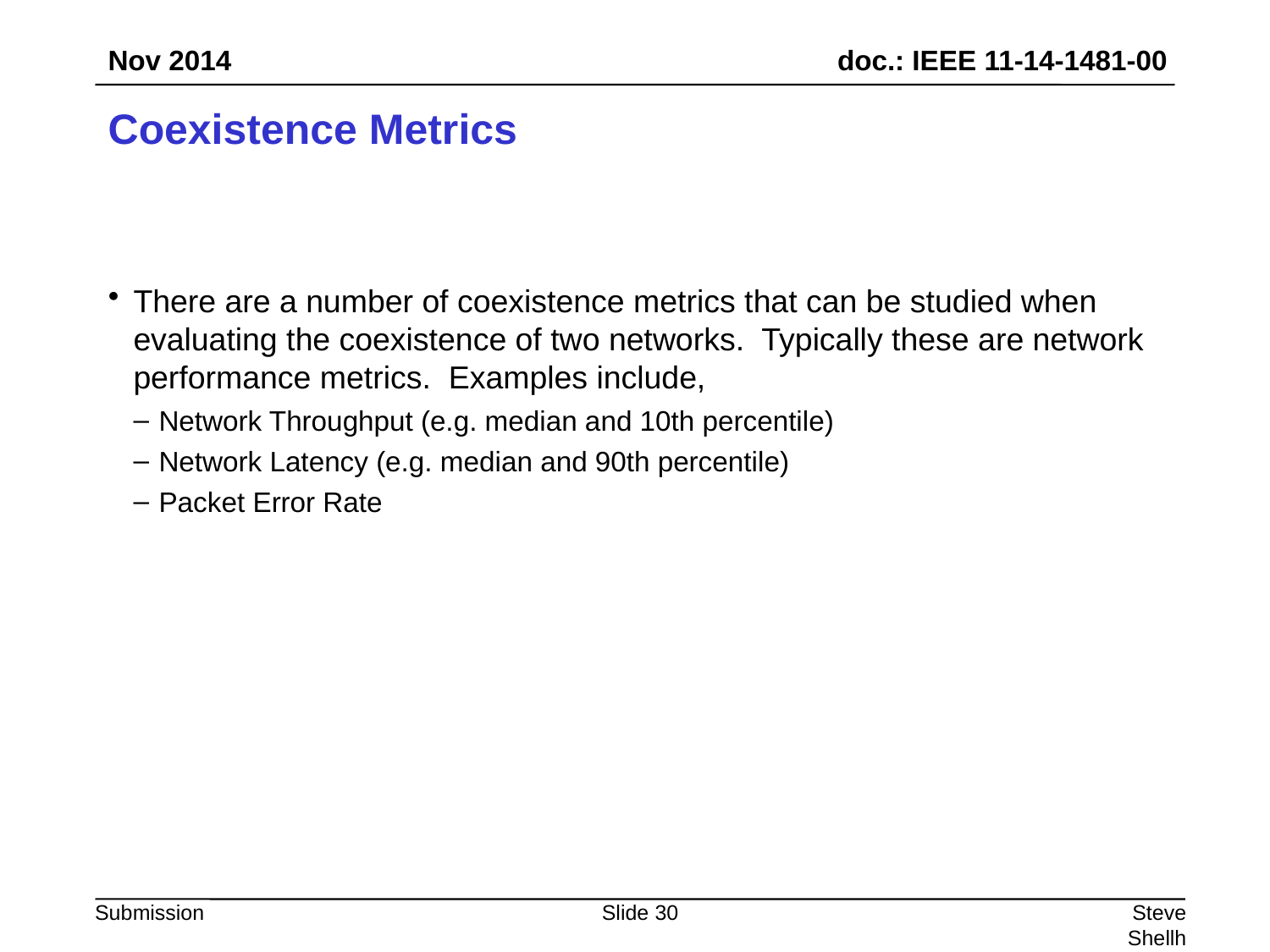

Nov 2014
# Coexistence Metrics
There are a number of coexistence metrics that can be studied when evaluating the coexistence of two networks.  Typically these are network performance metrics.  Examples include,
Network Throughput (e.g. median and 10th percentile)
Network Latency (e.g. median and 90th percentile)
Packet Error Rate

Slide 30
Steve Shellhammer, Qualcomm